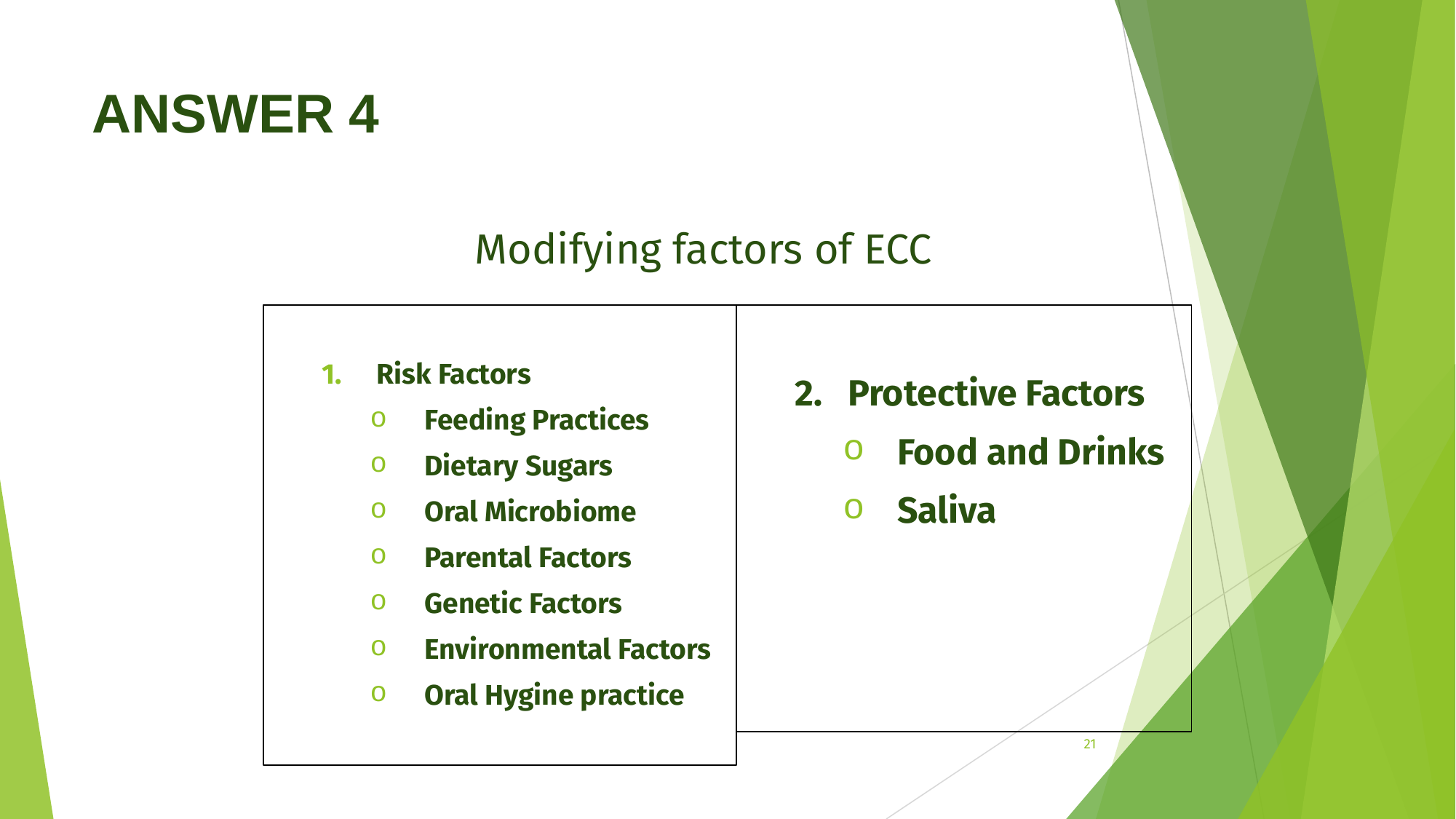

# ANSWER 4
Modifying factors of ECC

2.   Protective Factors
Food and Drinks
Saliva

Risk Factors
Feeding Practices
Dietary Sugars
Oral Microbiome
Parental Factors
Genetic Factors
Environmental Factors
Oral Hygine practice

21